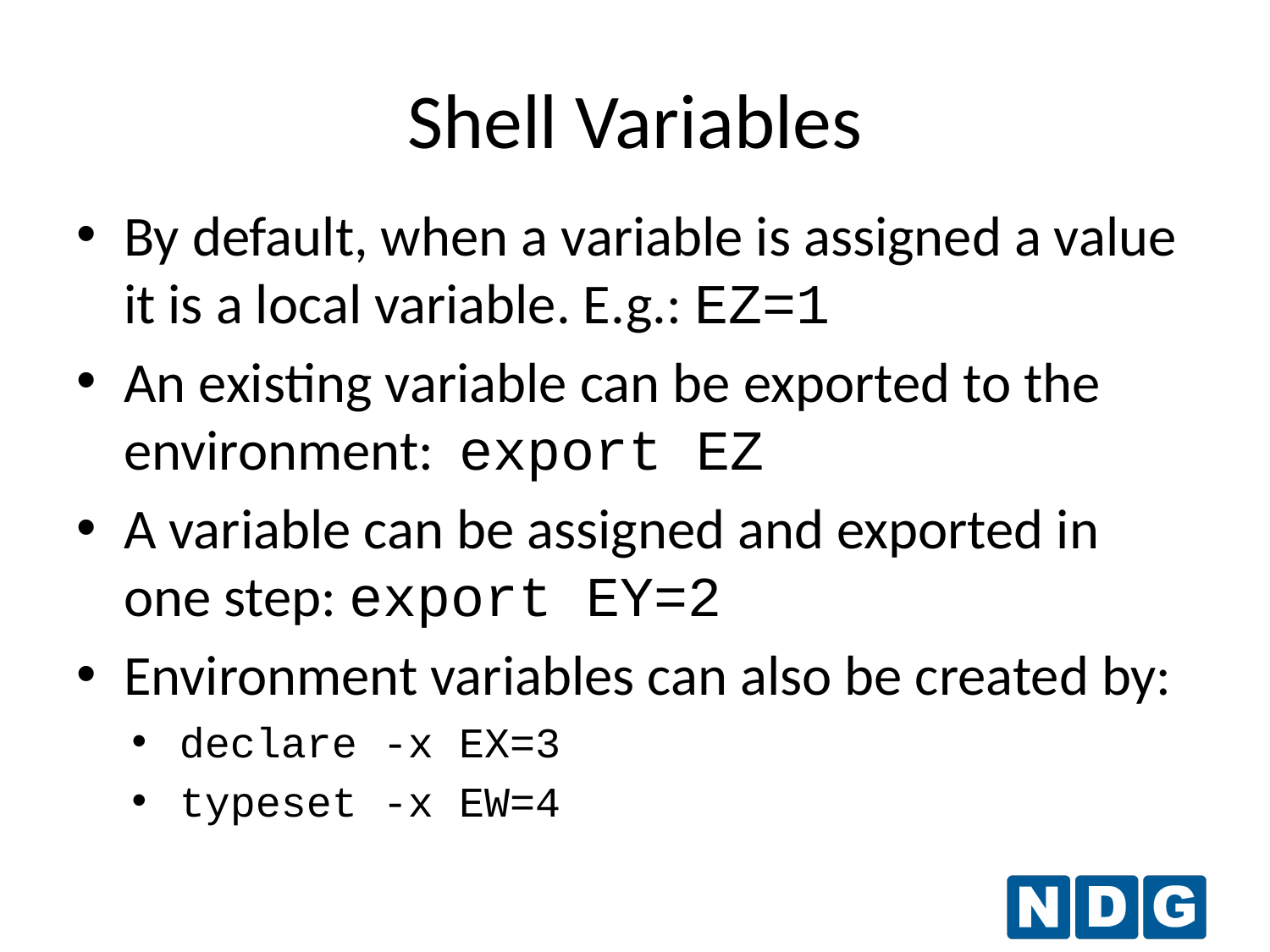

Shell Variables
By default, when a variable is assigned a value it is a local variable. E.g.: EZ=1
An existing variable can be exported to the environment:  export EZ
A variable can be assigned and exported in one step: export EY=2
Environment variables can also be created by:
declare -x EX=3
typeset -x EW=4